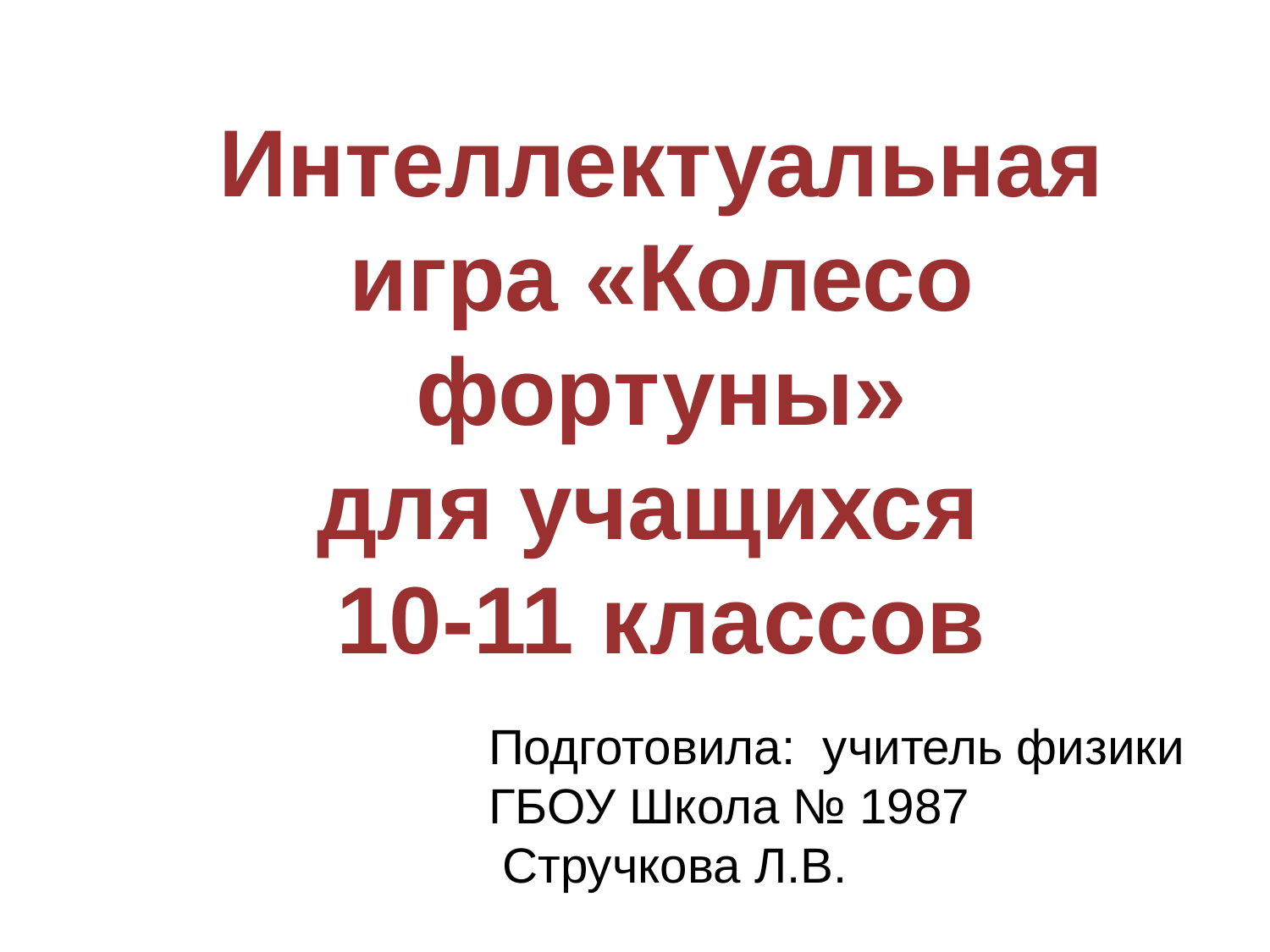

Интеллектуальная игра «Колесо фортуны»
для учащихся
10-11 классов

Подготовила:  учитель физики
ГБОУ Школа № 1987
 Стручкова Л.В.